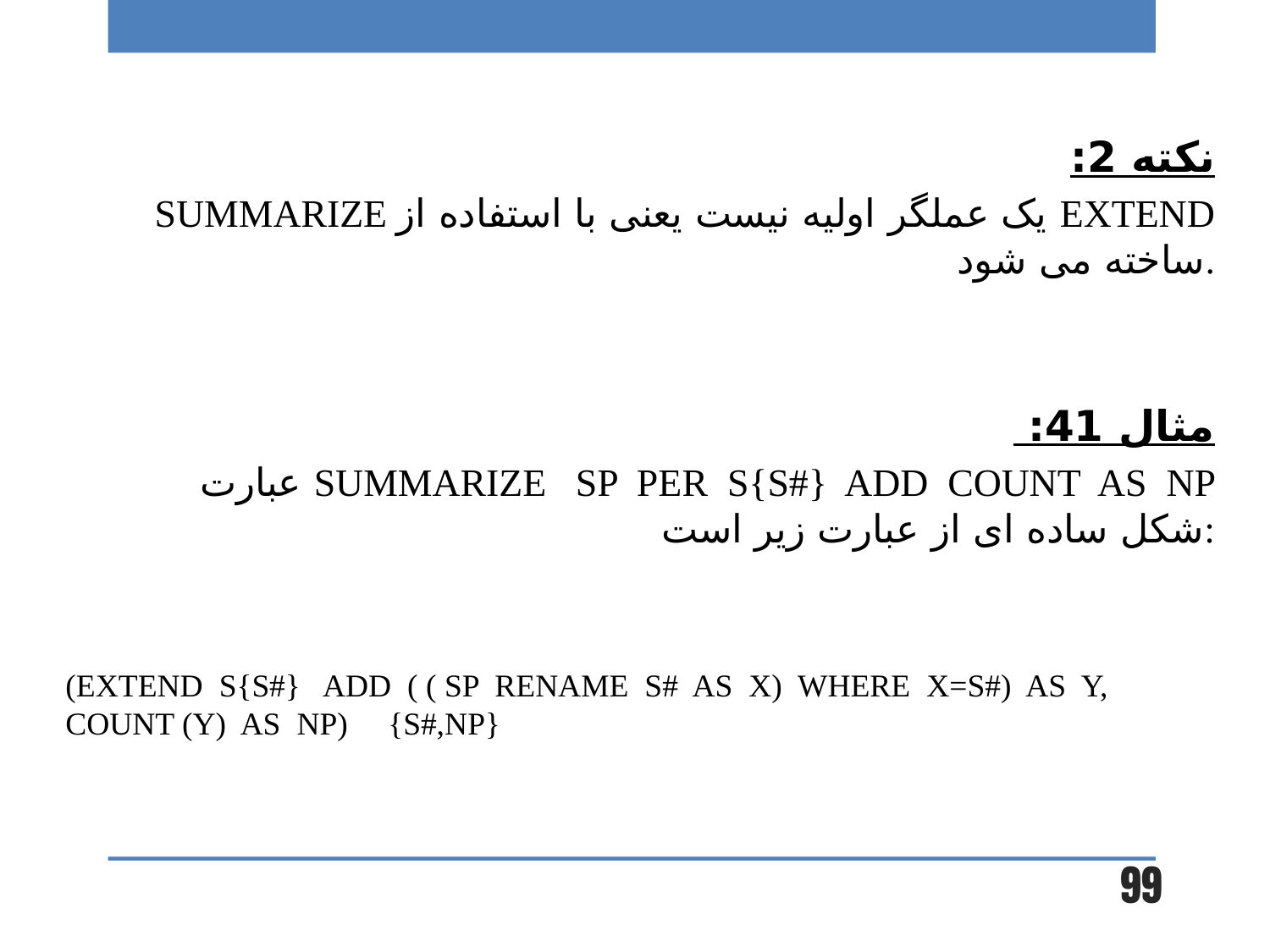

نکته 2:
 SUMMARIZE یک عملگر اولیه نیست یعنی با استفاده از EXTEND ساخته می شود.

مثال 41:
عبارت SUMMARIZE   SP  PER  S{S#}  ADD  COUNT  AS  NP شکل ساده ای از عبارت زیر است:

(EXTEND  S{S#}   ADD  ( ( SP  RENAME  S#  AS  X)  WHERE  X=S#)  AS  Y,  COUNT (Y)  AS  NP)     {S#,NP}

99